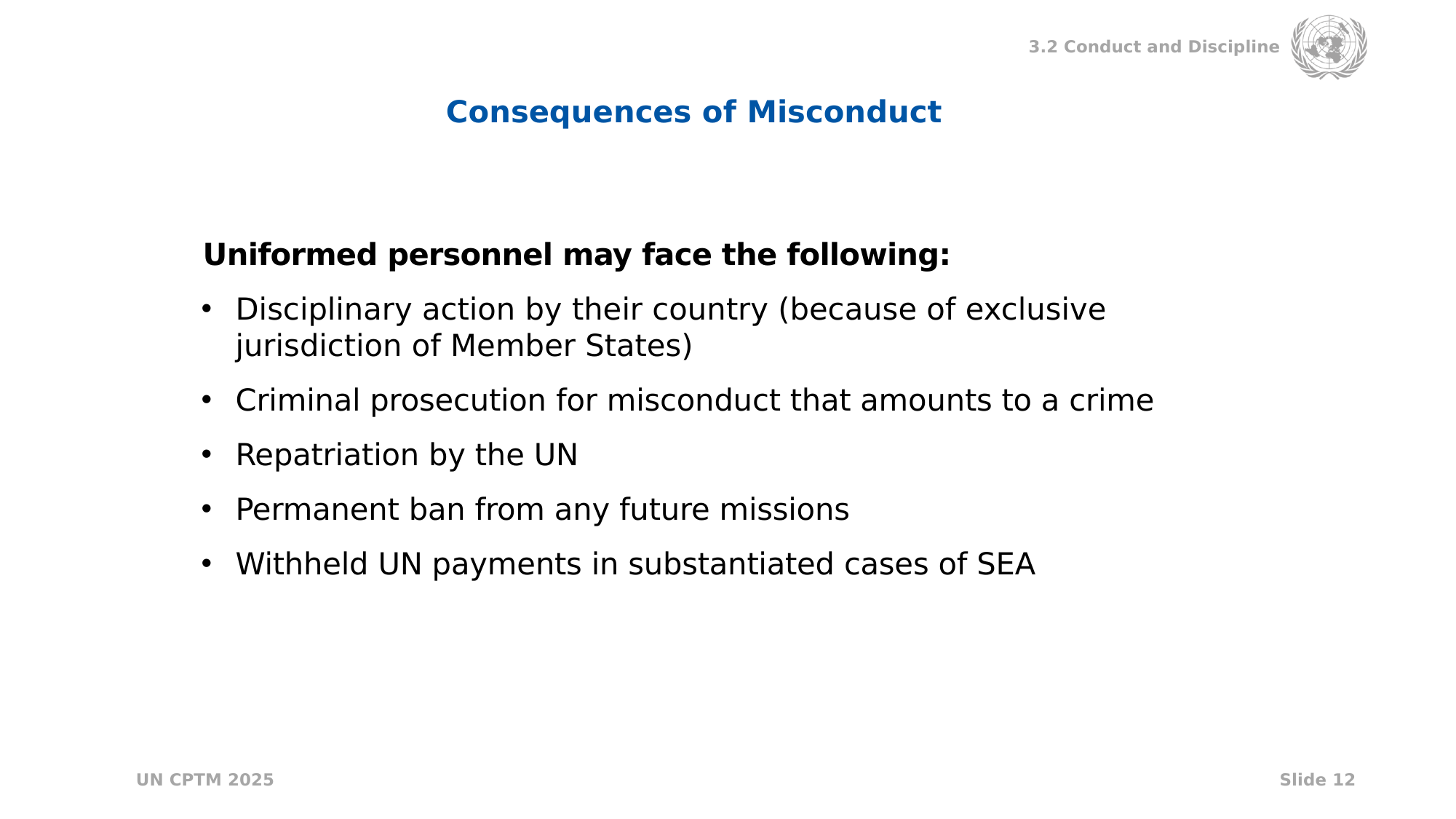

Consequences of Misconduct
Uniformed personnel may face the following:
Disciplinary action by their country (because of exclusive jurisdiction of Member States)
Criminal prosecution for misconduct that amounts to a crime
Repatriation by the UN
Permanent ban from any future missions
Withheld UN payments in substantiated cases of SEA